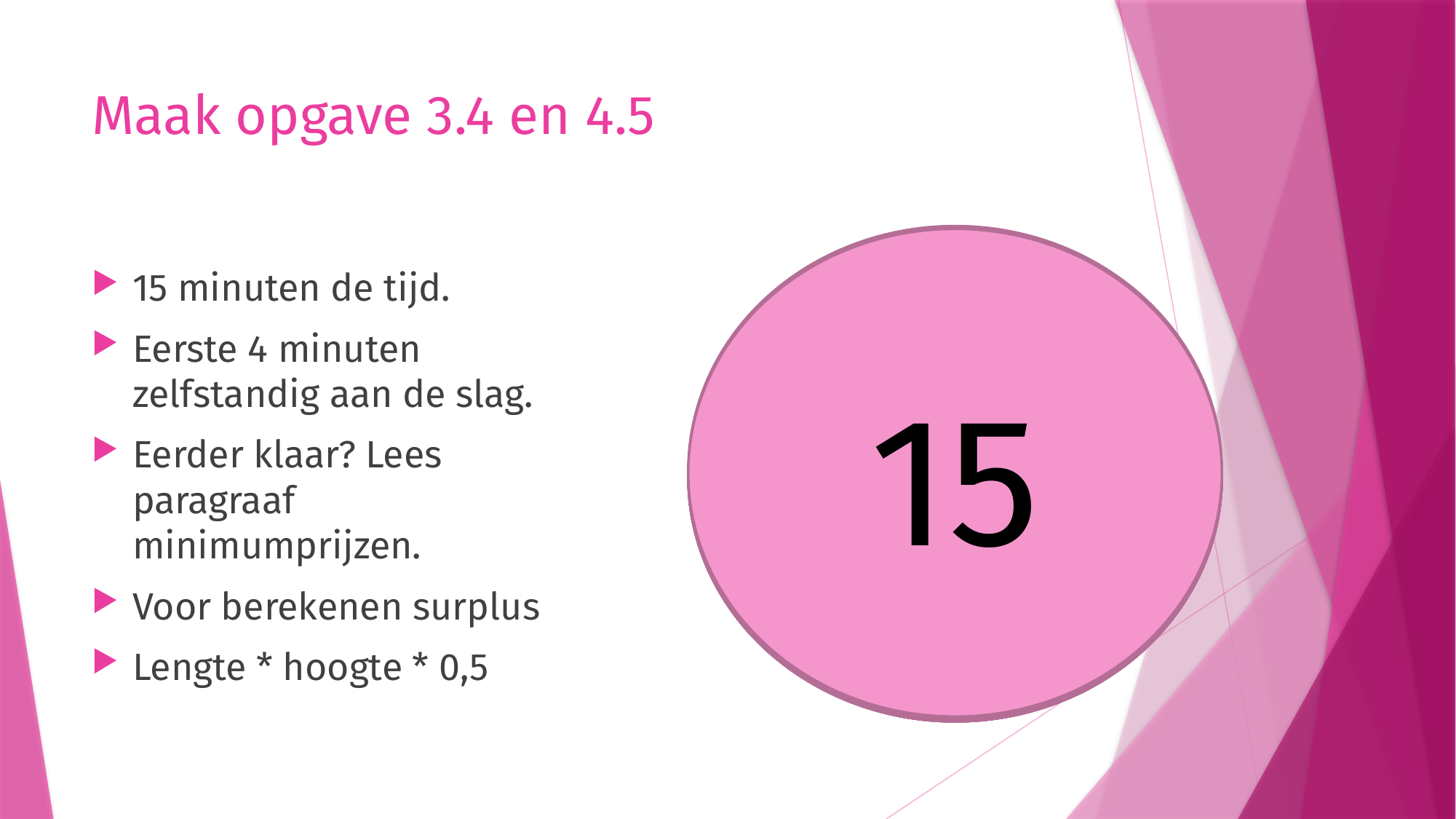

# Maak opgave 3.4 en 4.5
11
12
15
10
14
13
9
8
5
6
7
4
3
1
2
15 minuten de tijd.
Eerste 4 minuten zelfstandig aan de slag.
Eerder klaar? Lees paragraaf minimumprijzen.
Voor berekenen surplus
Lengte * hoogte * 0,5